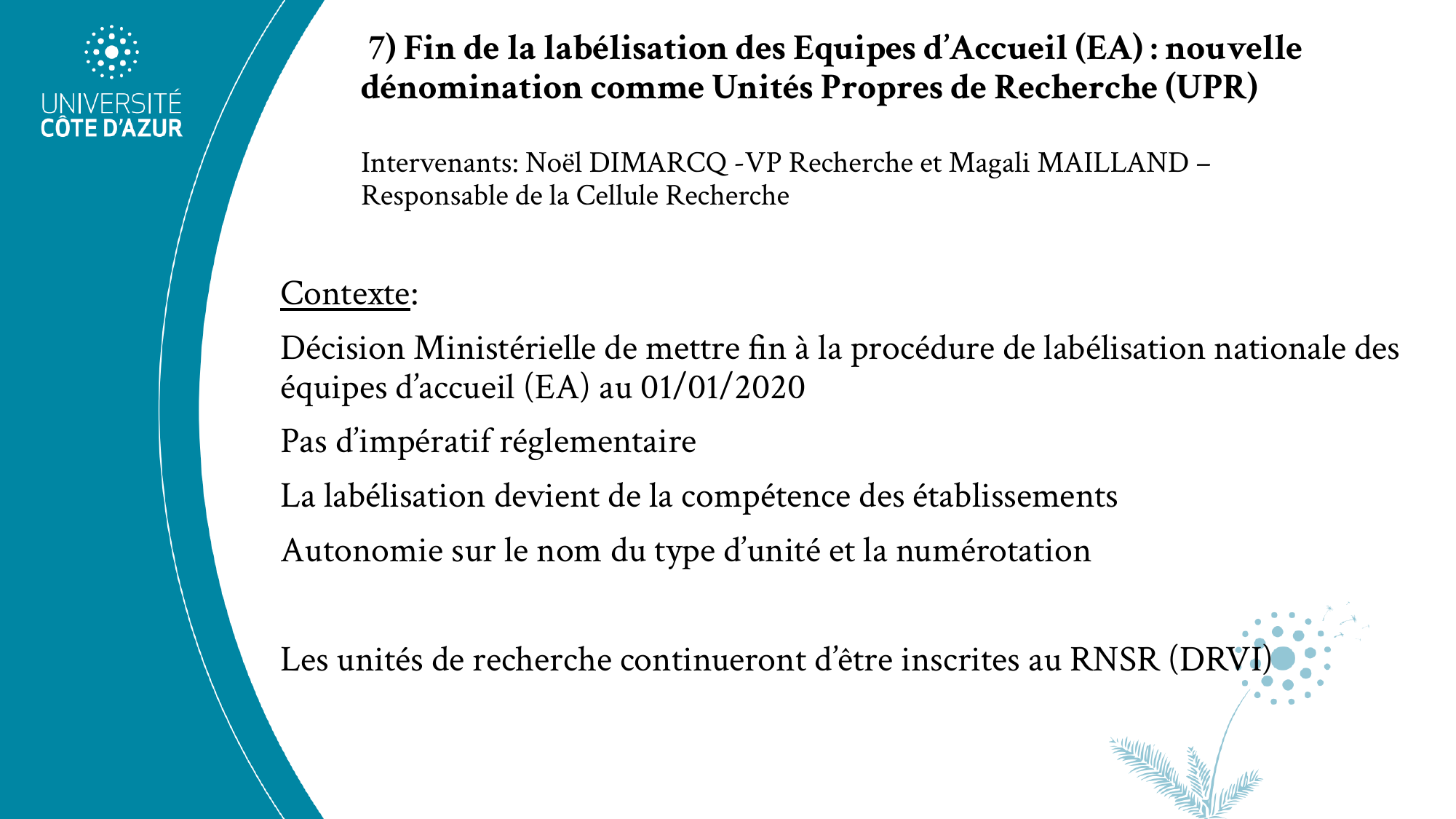

# 7) Fin de la labélisation des Equipes d’Accueil (EA) : nouvelle dénomination comme Unités Propres de Recherche (UPR) Intervenants: Noël DIMARCQ -VP Recherche et Magali MAILLAND – Responsable de la Cellule Recherche

Contexte:
Décision Ministérielle de mettre fin à la procédure de labélisation nationale des équipes d’accueil (EA) au 01/01/2020
Pas d’impératif réglementaire
La labélisation devient de la compétence des établissements
Autonomie sur le nom du type d’unité et la numérotation

Les unités de recherche continueront d’être inscrites au RNSR (DRVI)